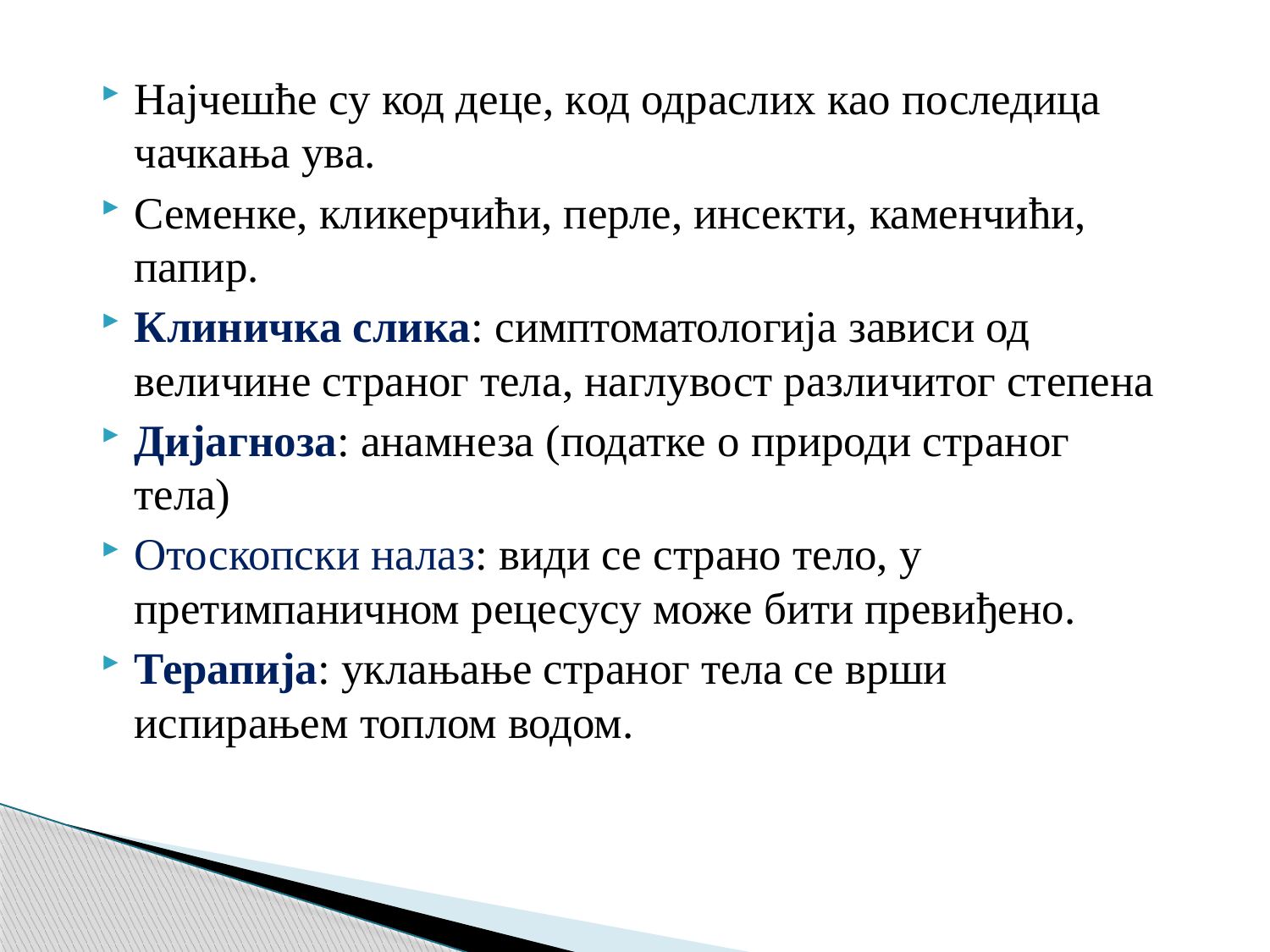

Најчешће су код деце, код одраслих као последица чачкања ува.
Семенке, кликерчићи, перле, инсекти, каменчићи, папир.
Клиничка слика: симптоматологија зависи од величине страног тела, наглувост различитог степена
Дијагноза: анамнеза (податке о природи страног тела)
Отоскопски налаз: види се страно тело, у претимпаничном рецесусу може бити превиђено.
Терапија: уклањање страног тела се врши испирањем топлом водом.